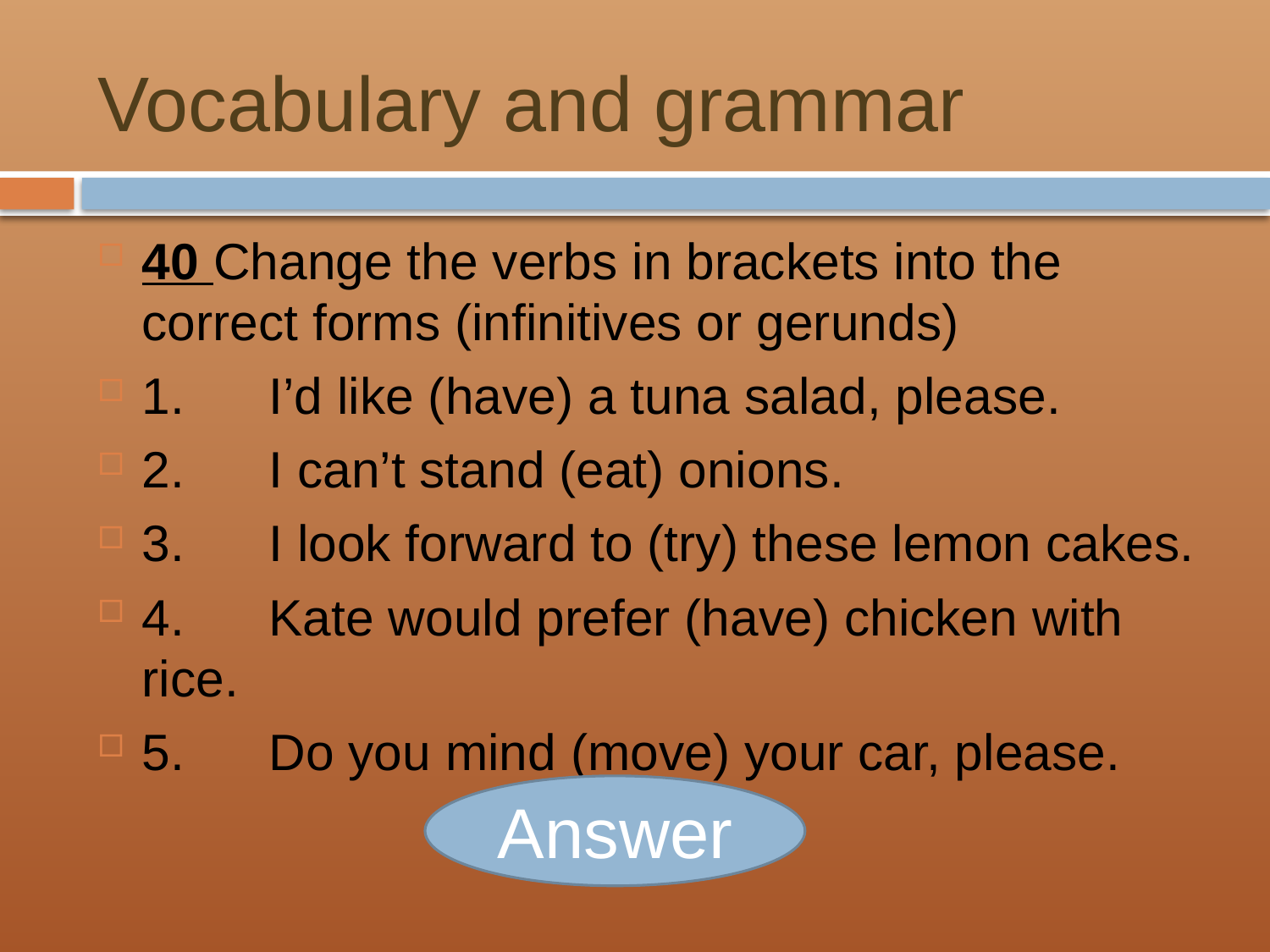

# Vocabulary and grammar
40 Change the verbs in brackets into the correct forms (infinitives or gerunds)
1.	I’d like (have) a tuna salad, please.
2.	I can’t stand (eat) onions.
3.	I look forward to (try) these lemon cakes.
4.	Kate would prefer (have) chicken with rice.
5.	Do you mind (move) your car, please.

Answer